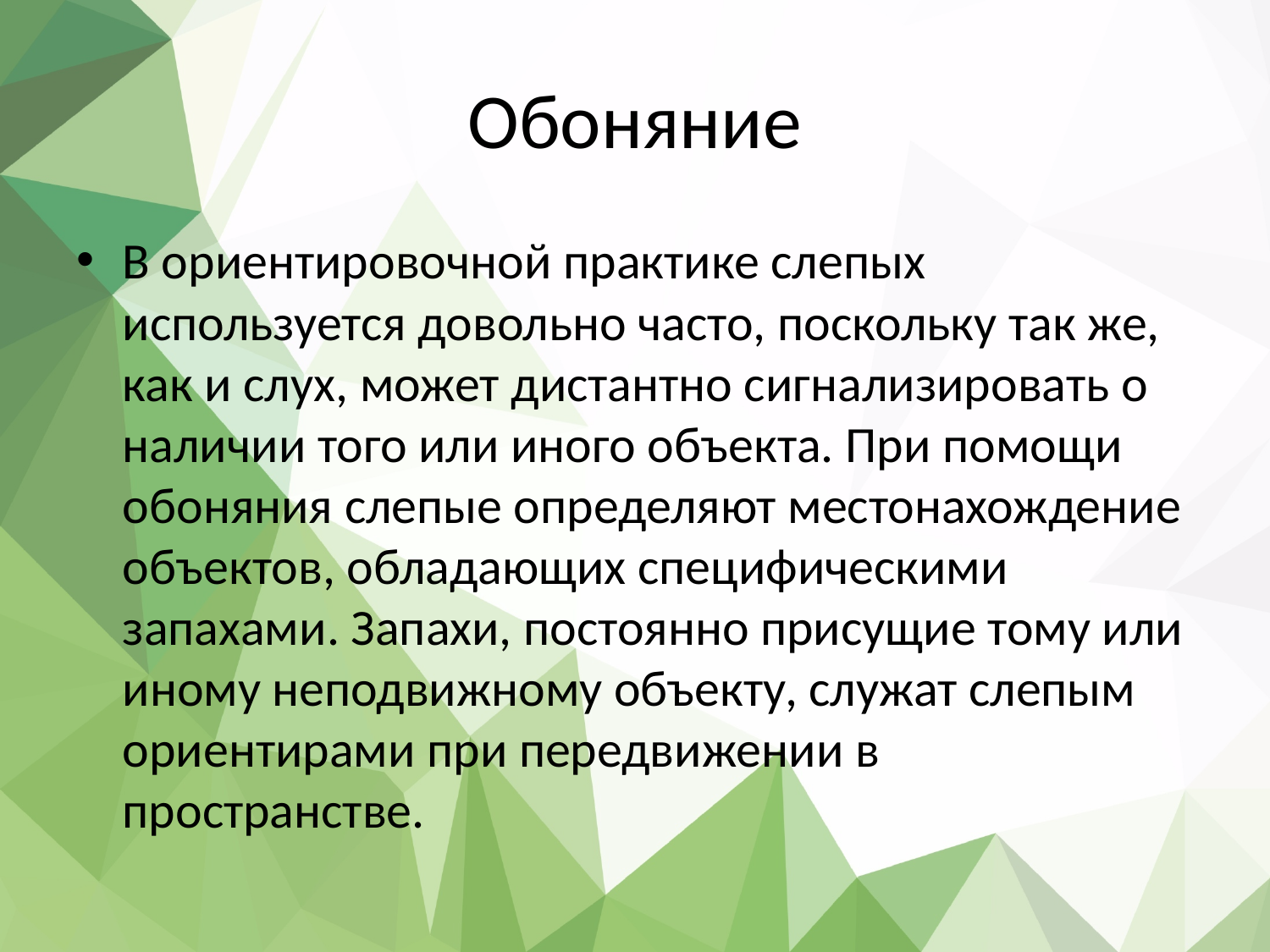

# Обоняние
В ориентировочной практике слепых используется довольно часто, поскольку так же, как и слух, может дистантно сигнализировать о наличии того или иного объекта. При помощи обоняния слепые определяют местонахождение объектов, обладающих специфическими запахами. Запахи, постоянно присущие тому или иному неподвижному объекту, служат слепым ориентирами при передвижении в пространстве.